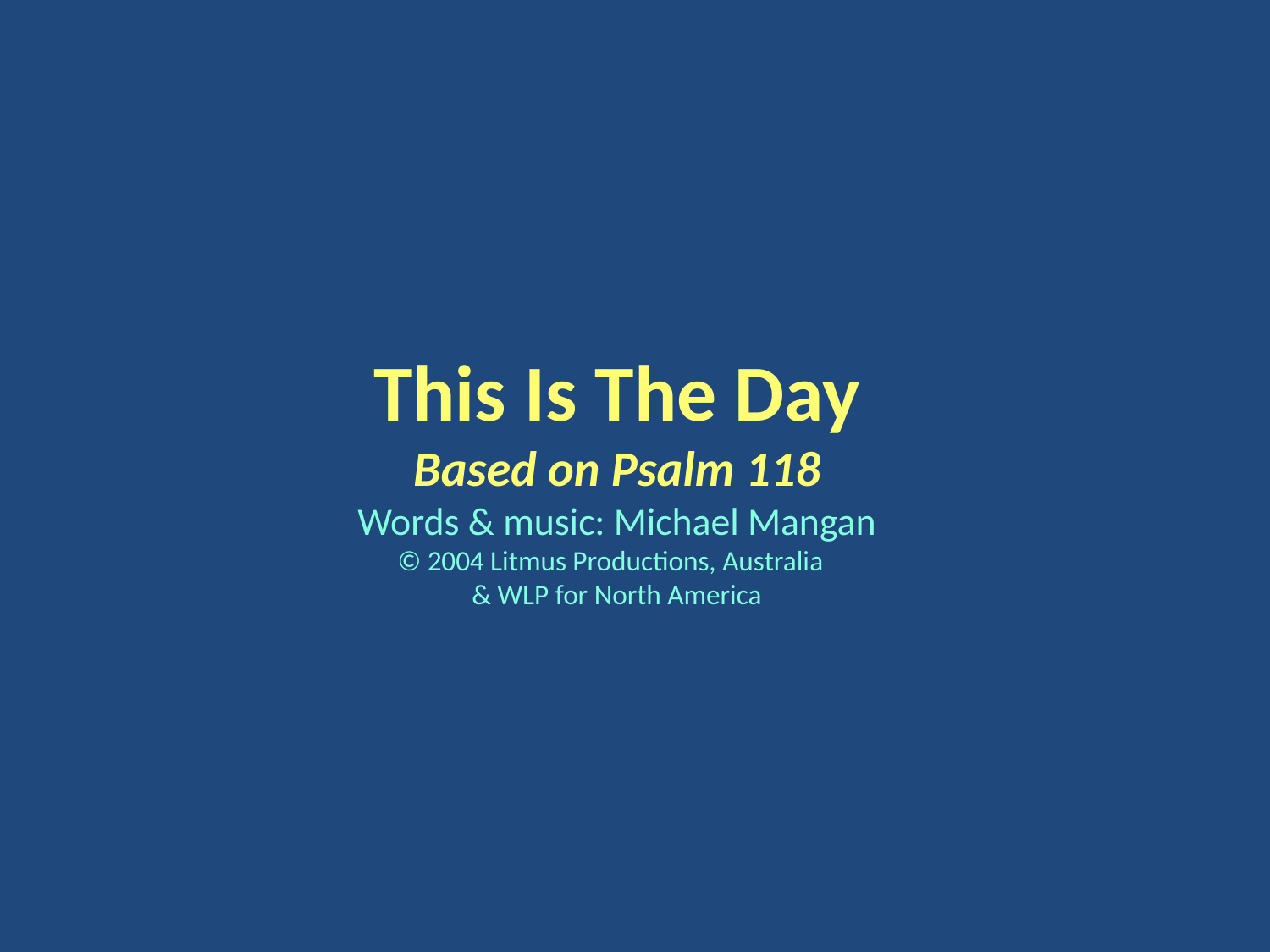

This Is The Day
Based on Psalm 118
Words & music: Michael Mangan
© 2004 Litmus Productions, Australia
& WLP for North America